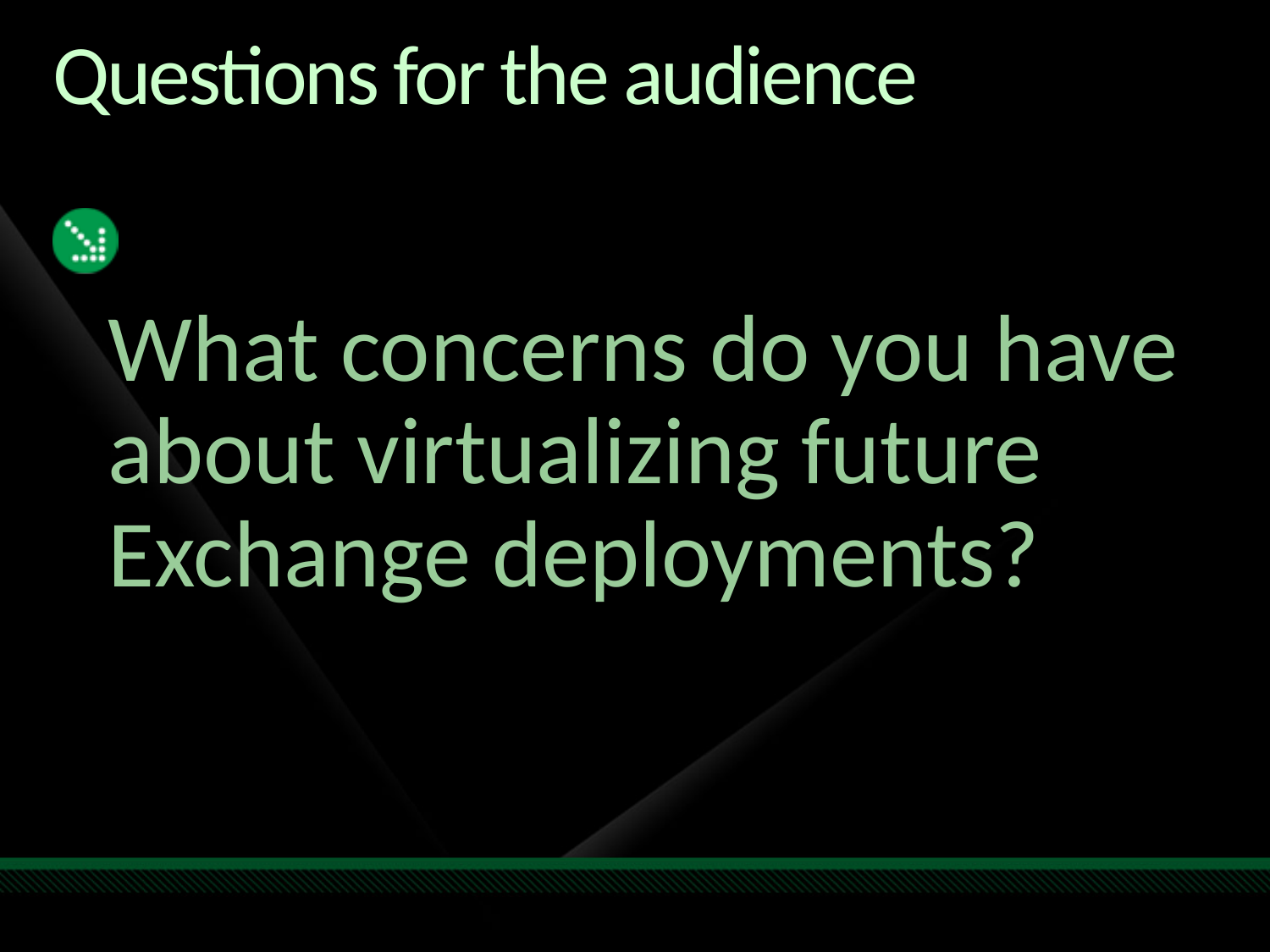

# Questions for the audience
What concerns do you have about virtualizing future Exchange deployments?